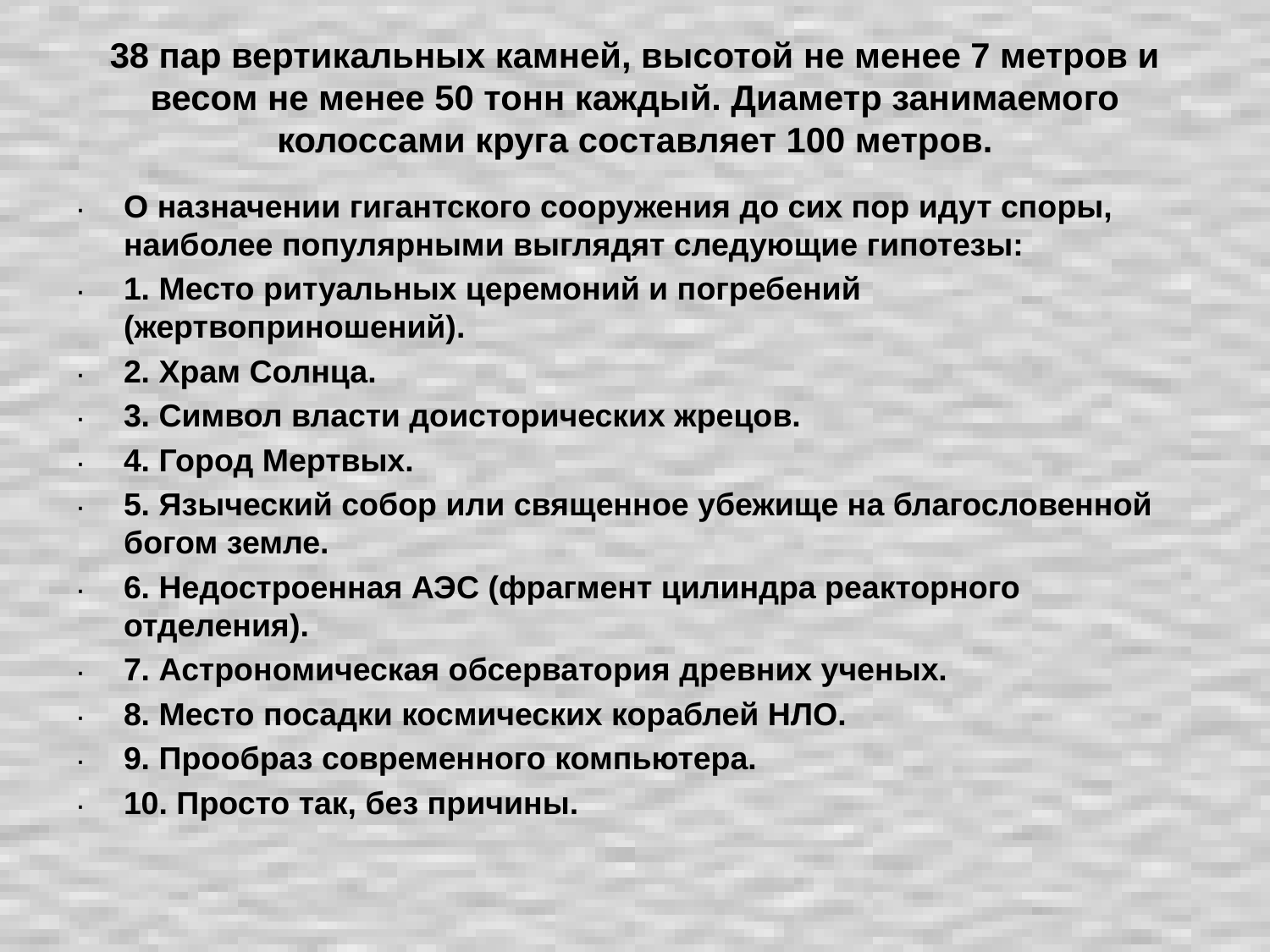

38 пар вертикальных камней, высотой не менее 7 метров и весом не менее 50 тонн каждый. Диаметр занимаемого колоссами круга составляет 100 метров.
О назначении гигантского сооружения до сих пор идут споры, наиболее популярными выглядят следующие гипотезы:
1. Место ритуальных церемоний и погребений (жертвоприношений).
2. Храм Солнца.
3. Символ власти доисторических жрецов.
4. Город Мертвых.
5. Языческий собор или священное убежище на благословенной богом земле.
6. Недостроенная АЭС (фрагмент цилиндра реакторного отделения).
7. Астрономическая обсерватория древних ученых.
8. Место посадки космических кораблей НЛО.
9. Прообраз современного компьютера.
10. Просто так, без причины.